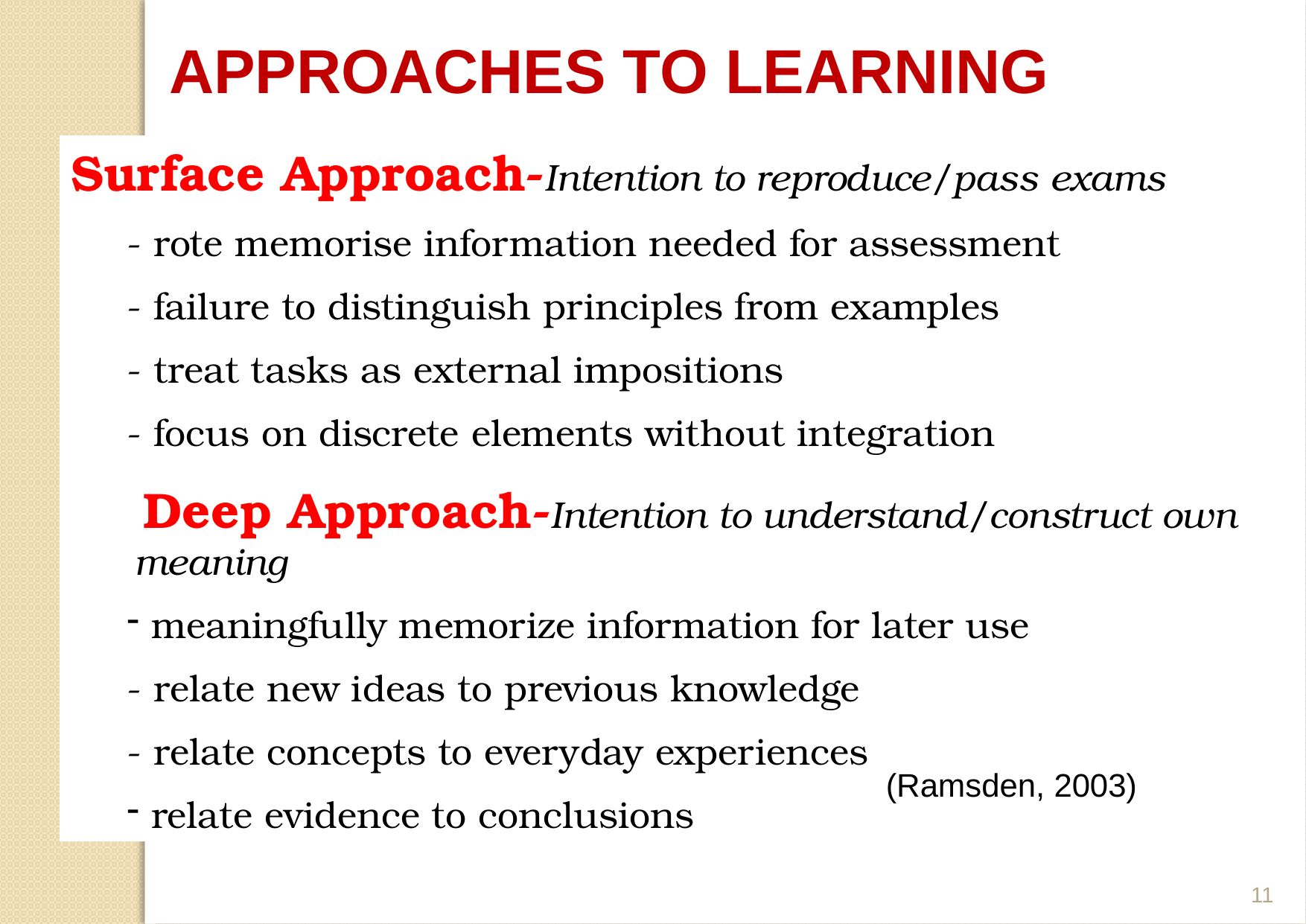

APPROACHES TO LEARNING

Surface Approach-Intention to reproduce/pass exams
- rote memorise information needed for assessment
- failure to distinguish principles from examples
- treat tasks as external impositions
- focus on discrete elements without integration
 Deep Approach-Intention to understand/construct own meaning
 meaningfully memorize information for later use
- relate new ideas to previous knowledge
- relate concepts to everyday experiences
 relate evidence to conclusions
(Ramsden, 2003)

11